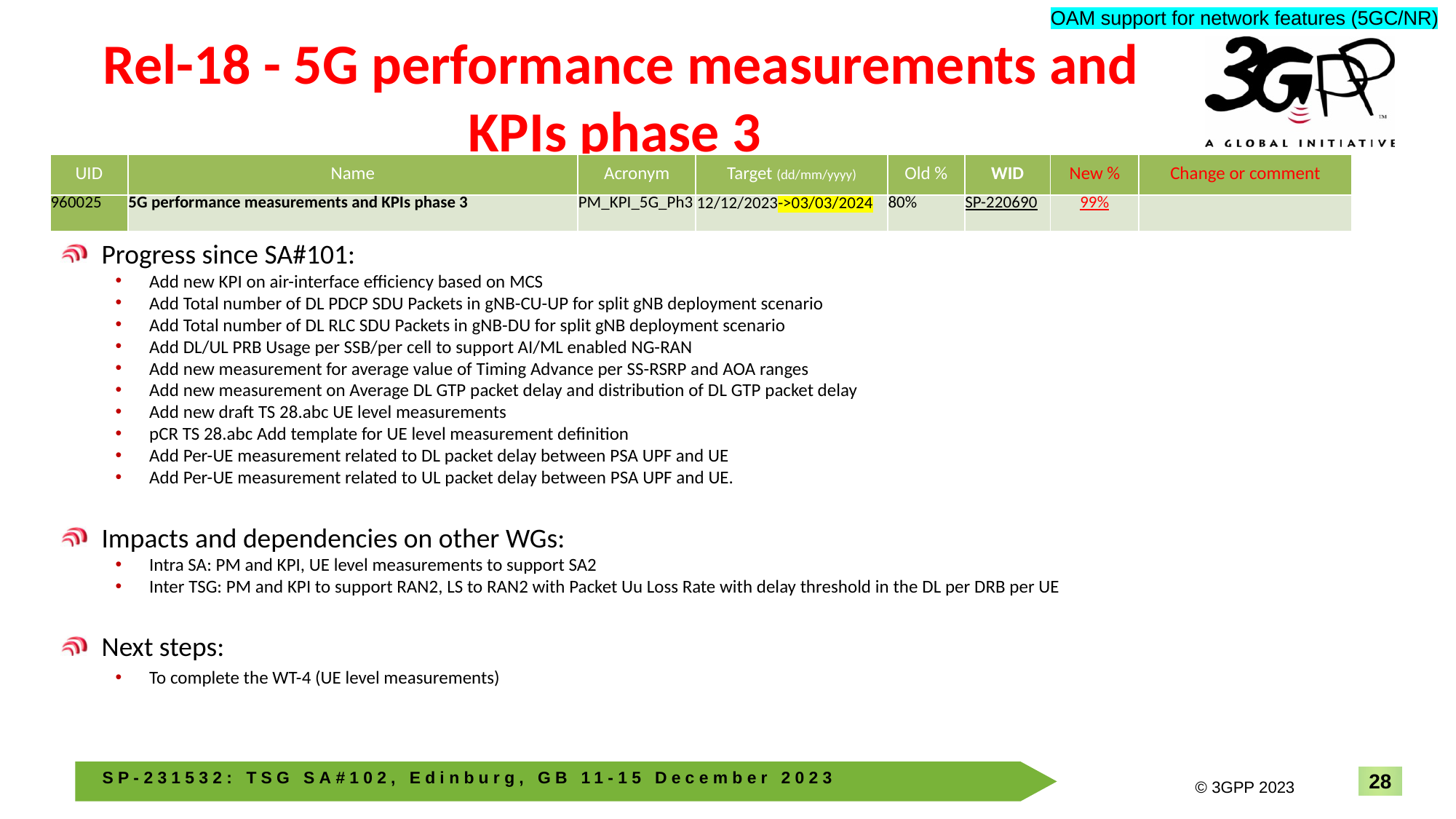

OAM support for network features (5GC/NR)
# Rel-18 - 5G performance measurements and KPIs phase 3
| UID | Name | Acronym | Target (dd/mm/yyyy) | Old % | WID | New % | Change or comment |
| --- | --- | --- | --- | --- | --- | --- | --- |
| 960025 | 5G performance measurements and KPIs phase 3 | PM\_KPI\_5G\_Ph3 | 12/12/2023->03/03/2024 | 80% | SP-220690 | 99% |  |
Progress since SA#101:
Add new KPI on air-interface efficiency based on MCS
Add Total number of DL PDCP SDU Packets in gNB-CU-UP for split gNB deployment scenario
Add Total number of DL RLC SDU Packets in gNB-DU for split gNB deployment scenario
Add DL/UL PRB Usage per SSB/per cell to support AI/ML enabled NG-RAN
Add new measurement for average value of Timing Advance per SS-RSRP and AOA ranges
Add new measurement on Average DL GTP packet delay and distribution of DL GTP packet delay
Add new draft TS 28.abc UE level measurements
pCR TS 28.abc Add template for UE level measurement definition
Add Per-UE measurement related to DL packet delay between PSA UPF and UE
Add Per-UE measurement related to UL packet delay between PSA UPF and UE.

Impacts and dependencies on other WGs:
Intra SA: PM and KPI, UE level measurements to support SA2
Inter TSG: PM and KPI to support RAN2, LS to RAN2 with Packet Uu Loss Rate with delay threshold in the DL per DRB per UE

Next steps:
To complete the WT-4 (UE level measurements)